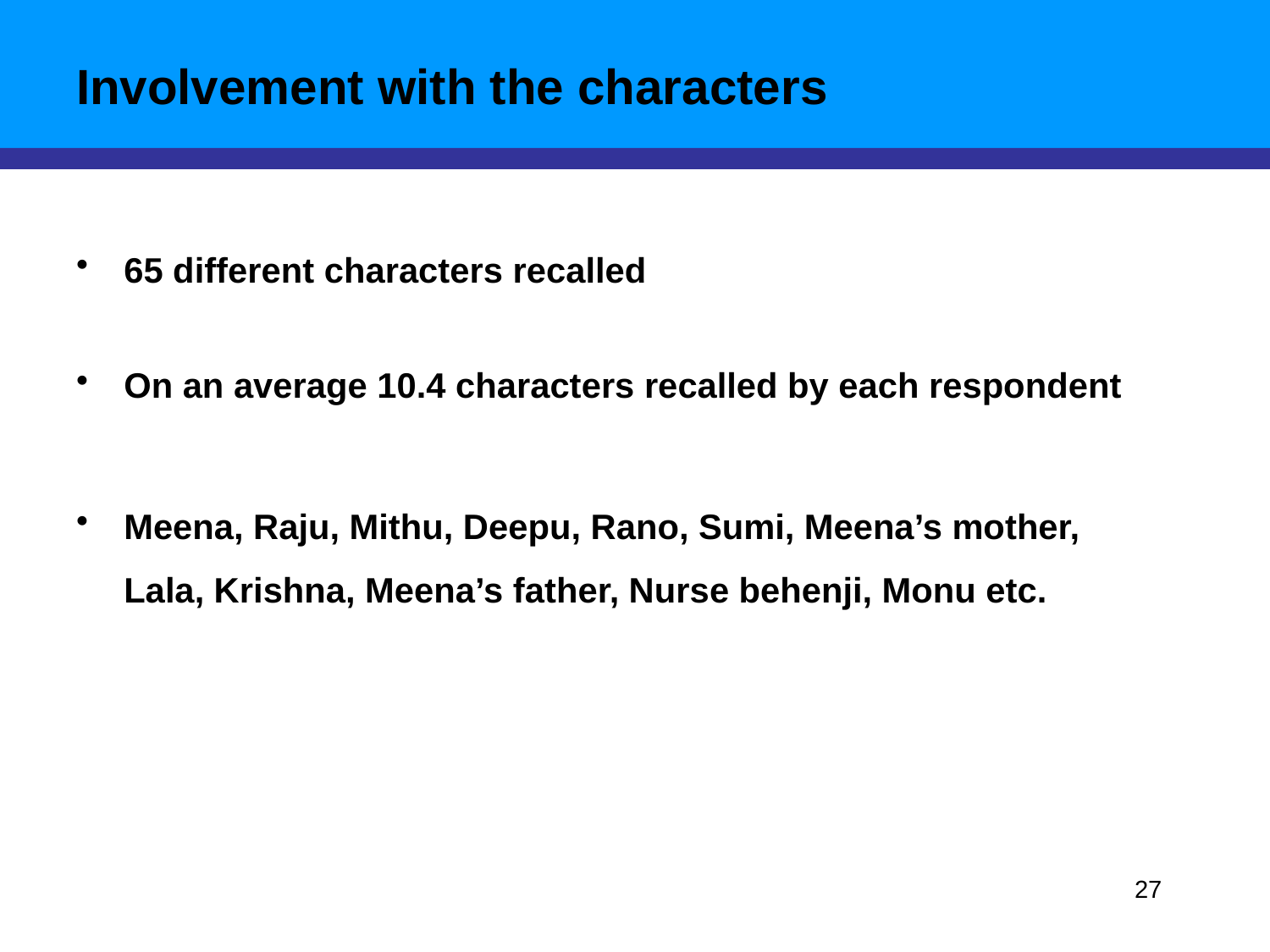

# Involvement with the characters
65 different characters recalled

On an average 10.4 characters recalled by each respondent

Meena, Raju, Mithu, Deepu, Rano, Sumi, Meena’s mother, Lala, Krishna, Meena’s father, Nurse behenji, Monu etc.

27